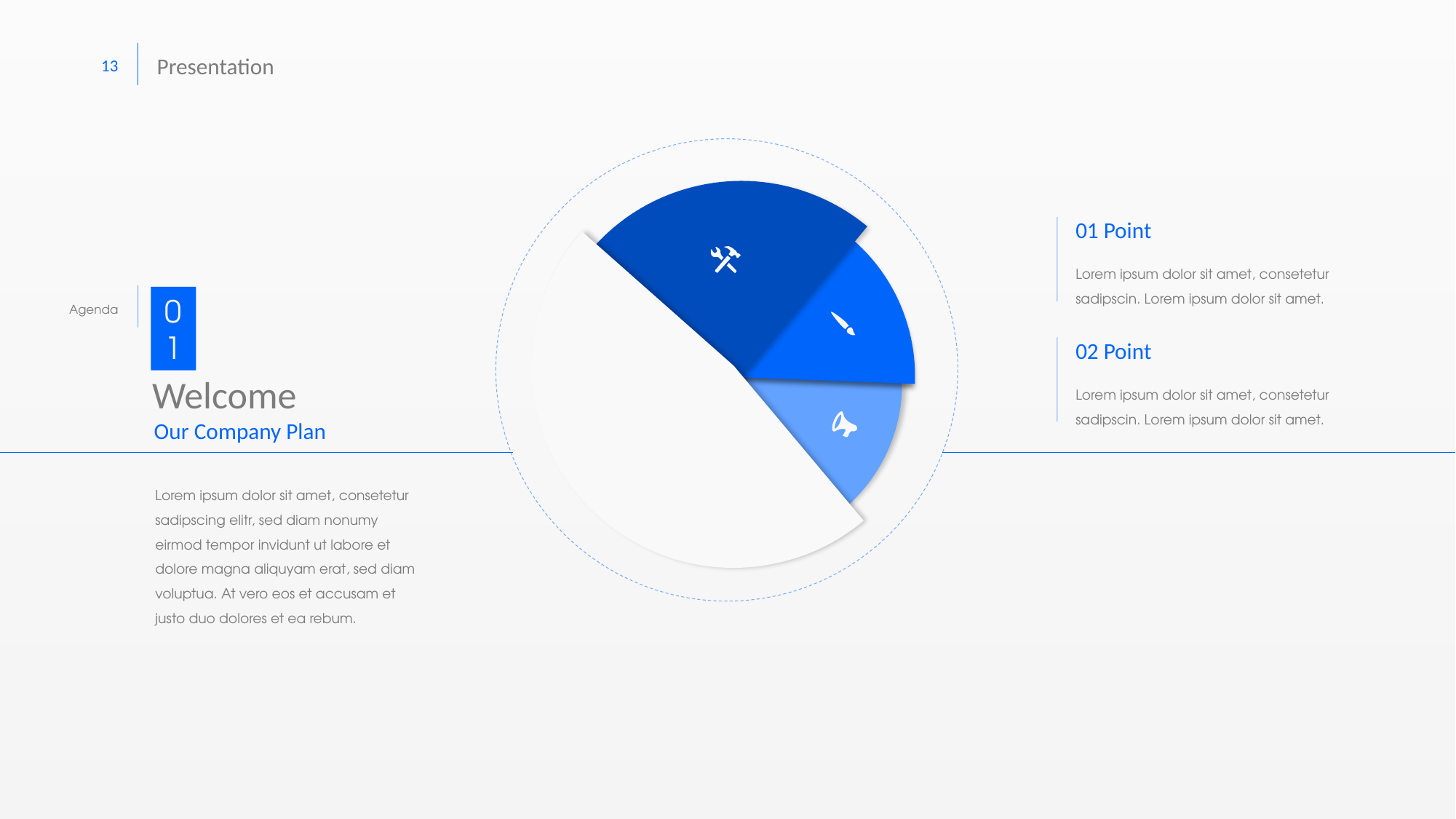

Presentation

01 Point

Lorem ipsum dolor sit amet, consetetur sadipscin. Lorem ipsum dolor sit amet.
01
Agenda

02 Point
Welcome
Lorem ipsum dolor sit amet, consetetur sadipscin. Lorem ipsum dolor sit amet.

Our Company Plan

Lorem ipsum dolor sit amet, consetetur sadipscing elitr, sed diam nonumy eirmod tempor invidunt ut labore et dolore magna aliquyam erat, sed diam voluptua. At vero eos et accusam et justo duo dolores et ea rebum.